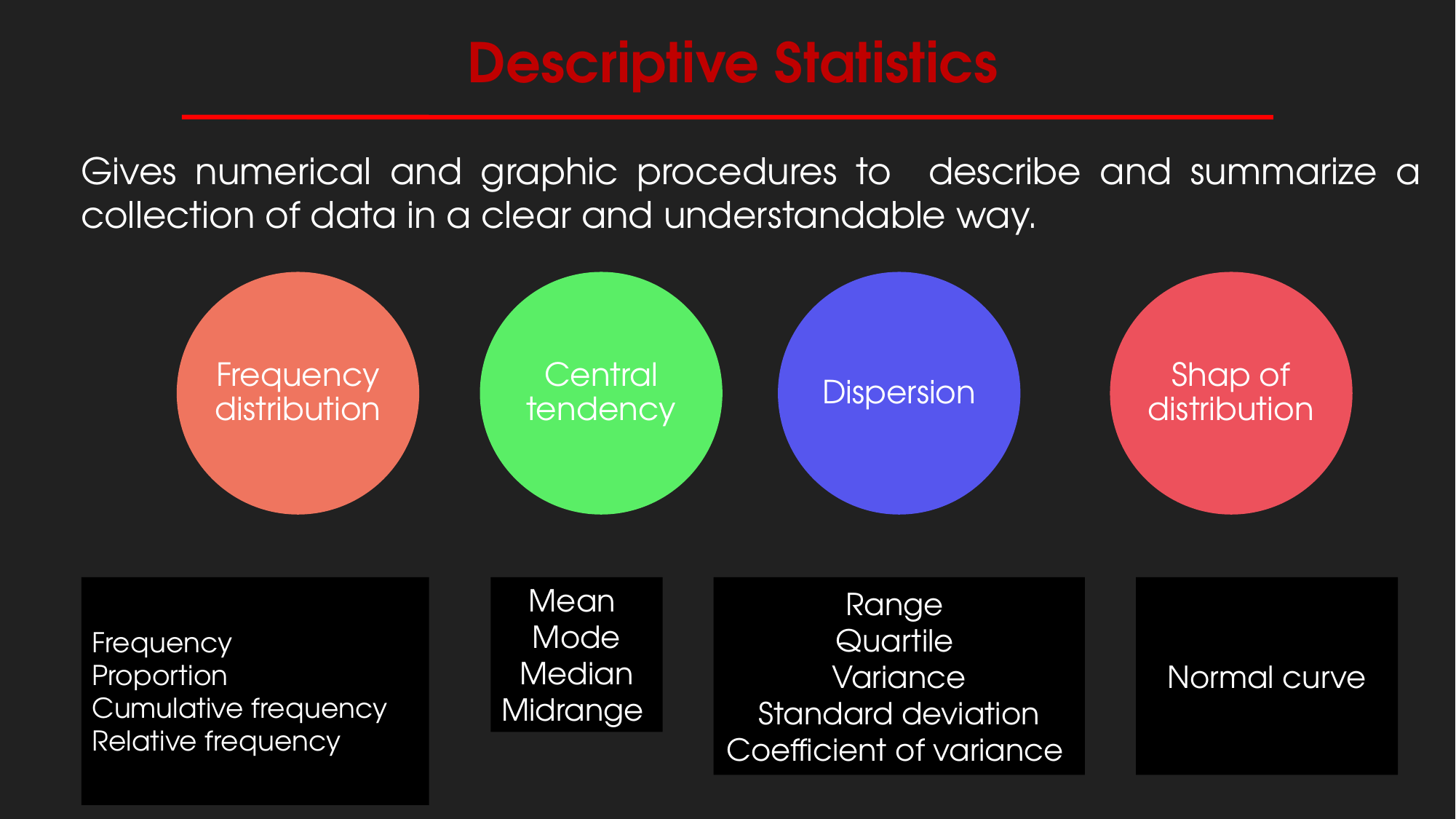

Descriptive Statistics

Gives numerical and graphic procedures to  describe and summarize a collection of data in a clear and understandable way.
Frequency distribution
Central tendency
Dispersion
Shap of distribution
Frequency
Proportion
Cumulative frequency
Relative frequency
Mean
Mode
Median
Midrange
Range
Quartile
Variance
Standard deviation
Coefficient of variance
Normal curve